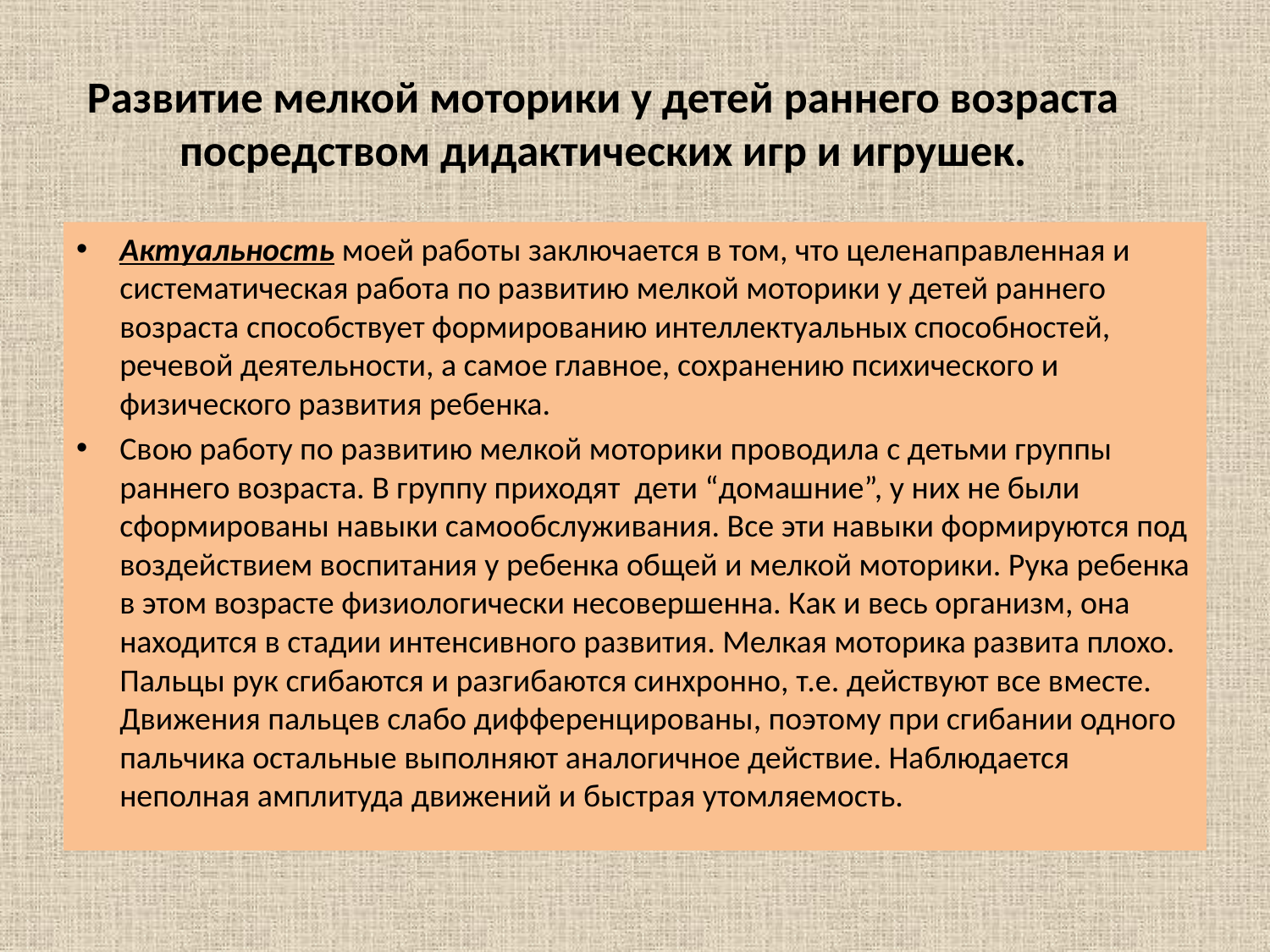

# Развитие мелкой моторики у детей раннего возраста посредством дидактических игр и игрушек.
Актуальность моей работы заключается в том, что целенаправленная и систематическая работа по развитию мелкой моторики у детей раннего возраста способствует формированию интеллектуальных способностей, речевой деятельности, а самое главное, сохранению психического и физического развития ребенка.
Свою работу по развитию мелкой моторики проводила с детьми группы раннего возраста. В группу приходят  дети “домашние”, у них не были сформированы навыки самообслуживания. Все эти навыки формируются под воздействием воспитания у ребенка общей и мелкой моторики. Рука ребенка в этом возрасте физиологически несовершенна. Как и весь организм, она находится в стадии интенсивного развития. Мелкая моторика развита плохо. Пальцы рук сгибаются и разгибаются синхронно, т.е. действуют все вместе. Движения пальцев слабо дифференцированы, поэтому при сгибании одного пальчика остальные выполняют аналогичное действие. Наблюдается неполная амплитуда движений и быстрая утомляемость.